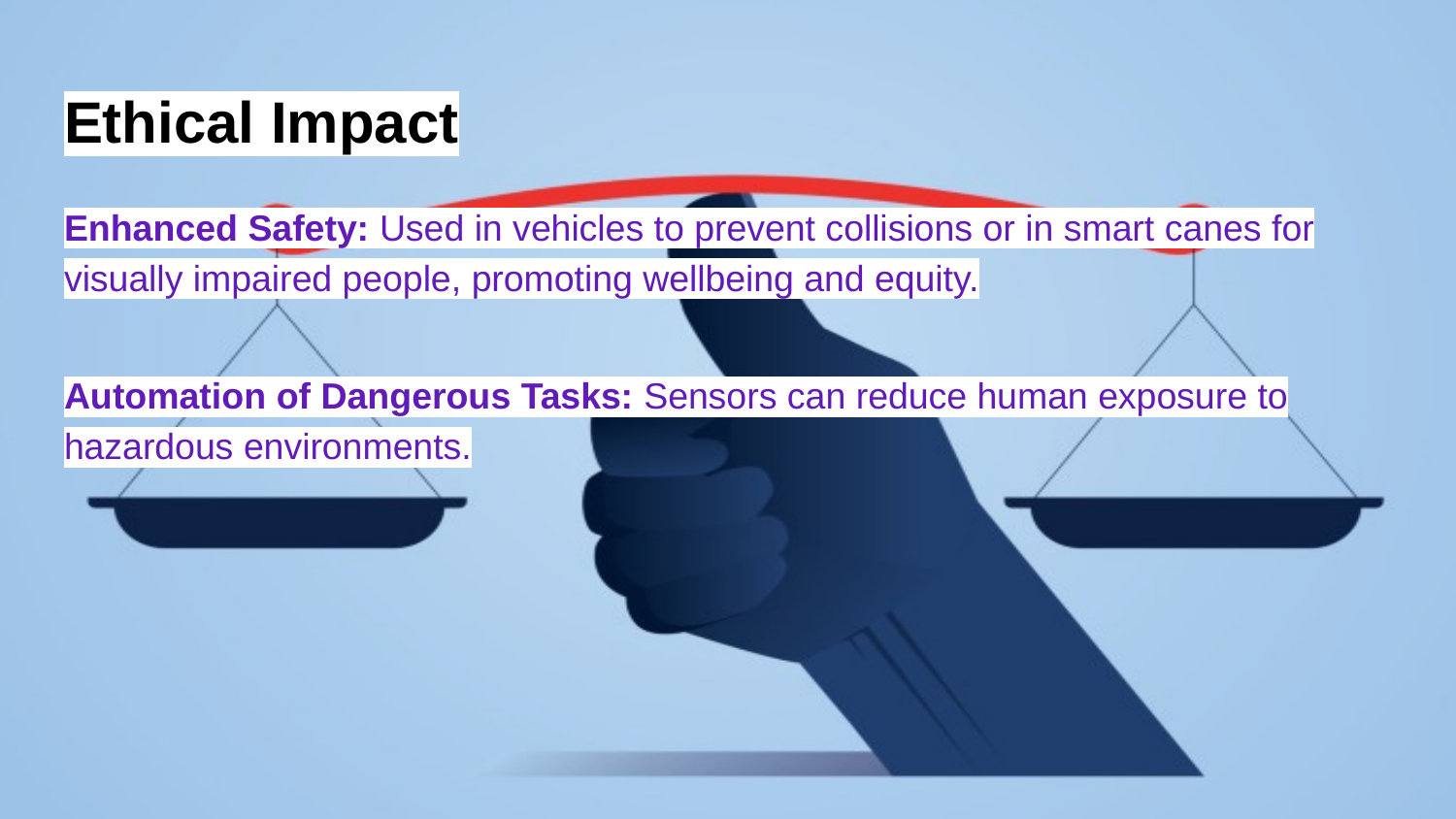

# Ethical Impact
Enhanced Safety: Used in vehicles to prevent collisions or in smart canes for visually impaired people, promoting wellbeing and equity.
Automation of Dangerous Tasks: Sensors can reduce human exposure to hazardous environments.